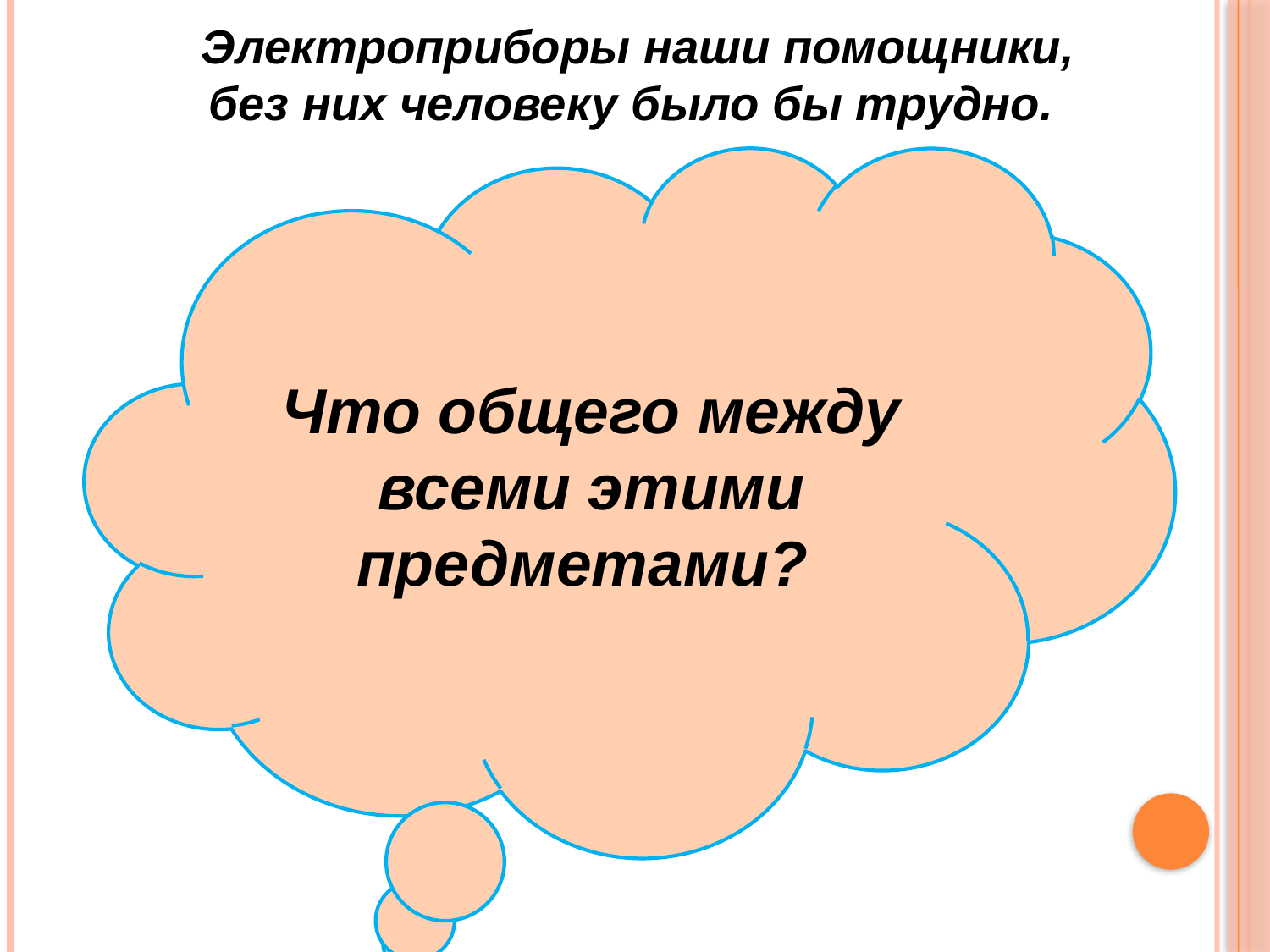

# Электроприборы наши помощники, без них человеку было бы трудно.
Что общего между всеми этими предметами?